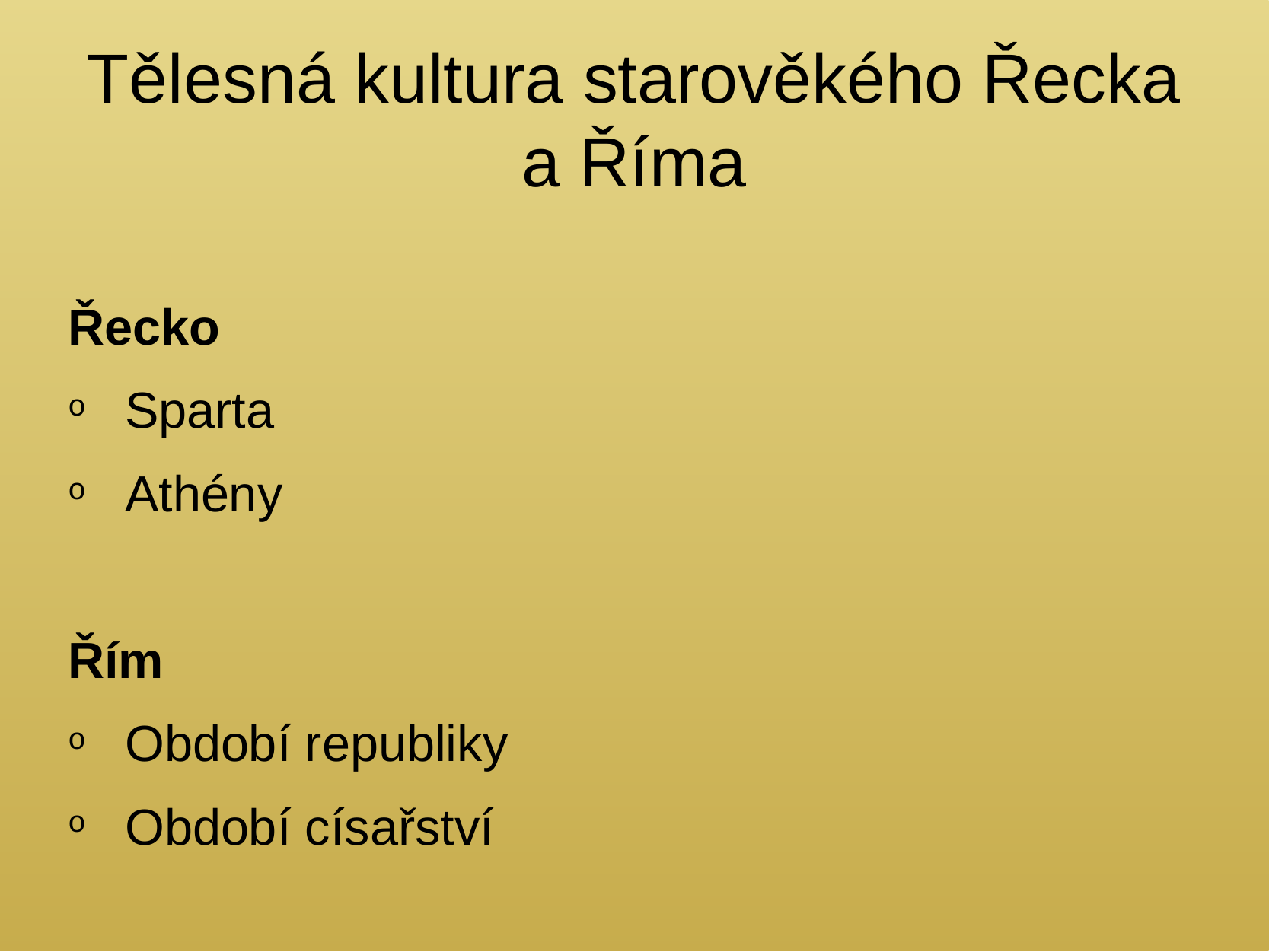

Tělesná kultura starověkého Řecka a Říma
Řecko
Sparta
Athény

Řím
Období republiky
Období císařství